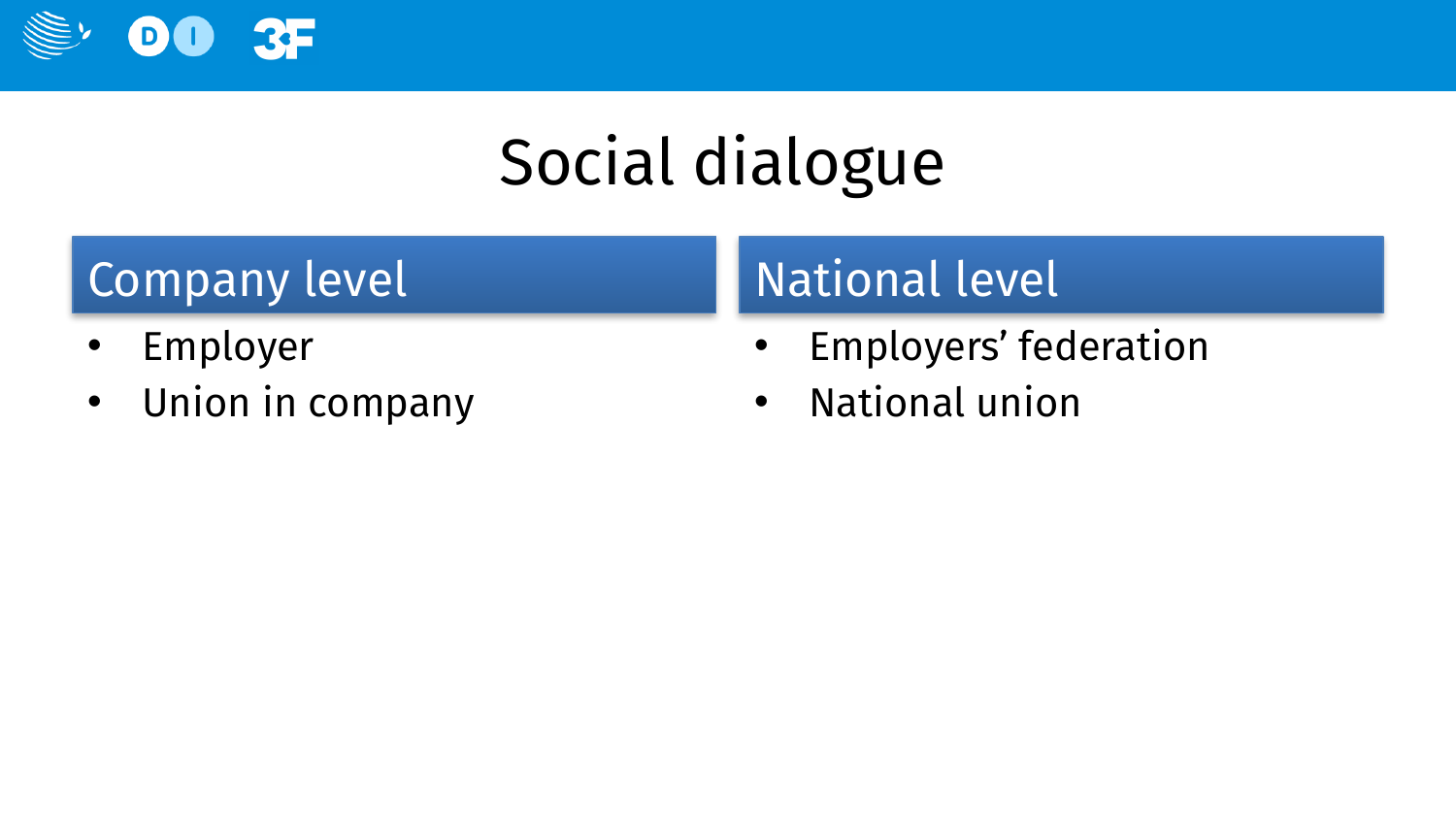

# Social dialogue
Company level
National level
Employer
Union in company
Employers’ federation
National union